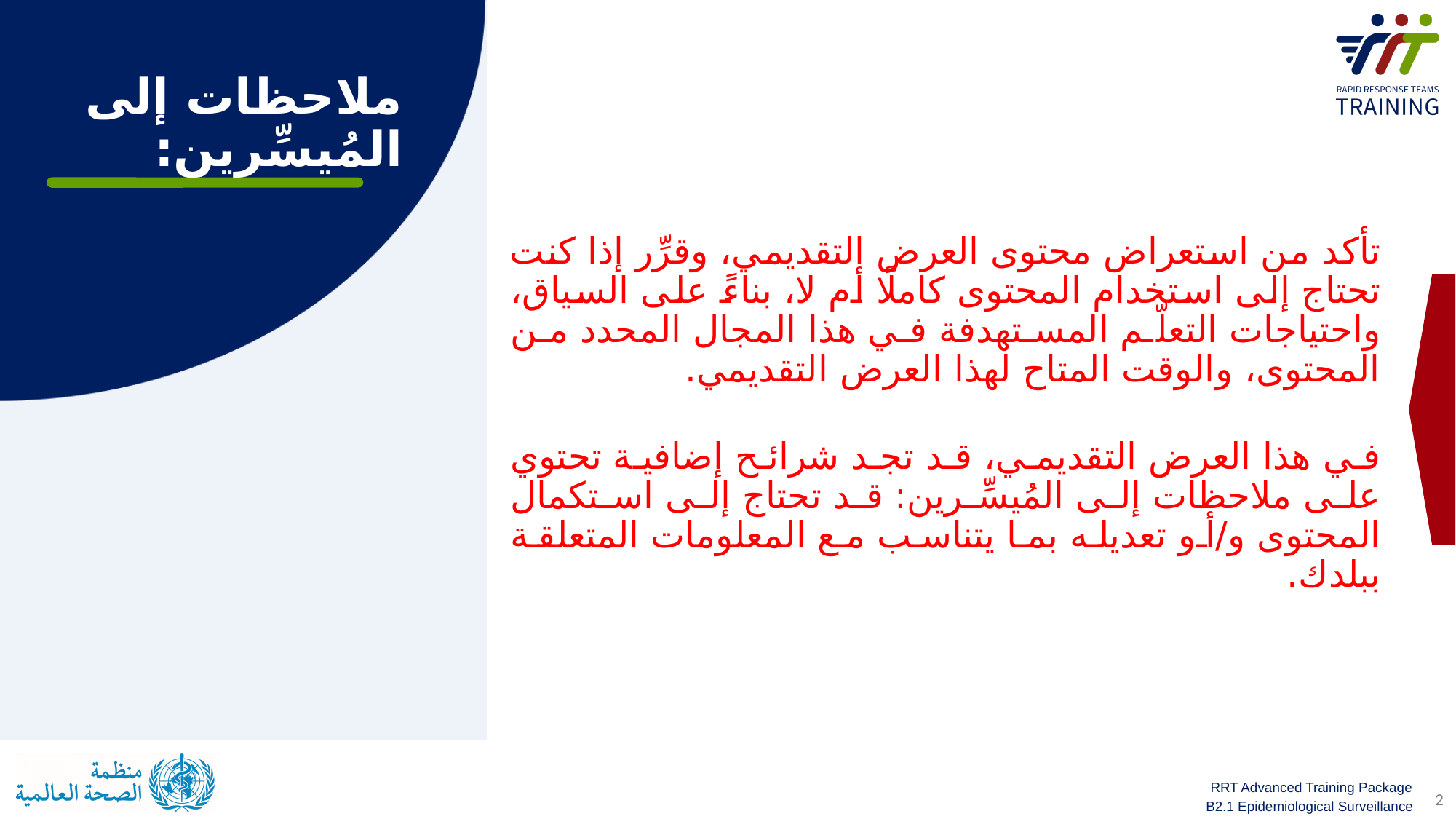

# ملاحظات إلى المُيسِّرين:
تأكد من استعراض محتوى العرض التقديمي، وقرِّر إذا كنت تحتاج إلى استخدام المحتوى كاملًا أم لا، بناءً على السياق، واحتياجات التعلّم المستهدفة في هذا المجال المحدد من المحتوى، والوقت المتاح لهذا العرض التقديمي.

في هذا العرض التقديمي، قد تجد شرائح إضافية تحتوي على ملاحظات إلى المُيسِّرين: قد تحتاج إلى استكمال المحتوى و/أو تعديله بما يتناسب مع المعلومات المتعلقة ببلدك.